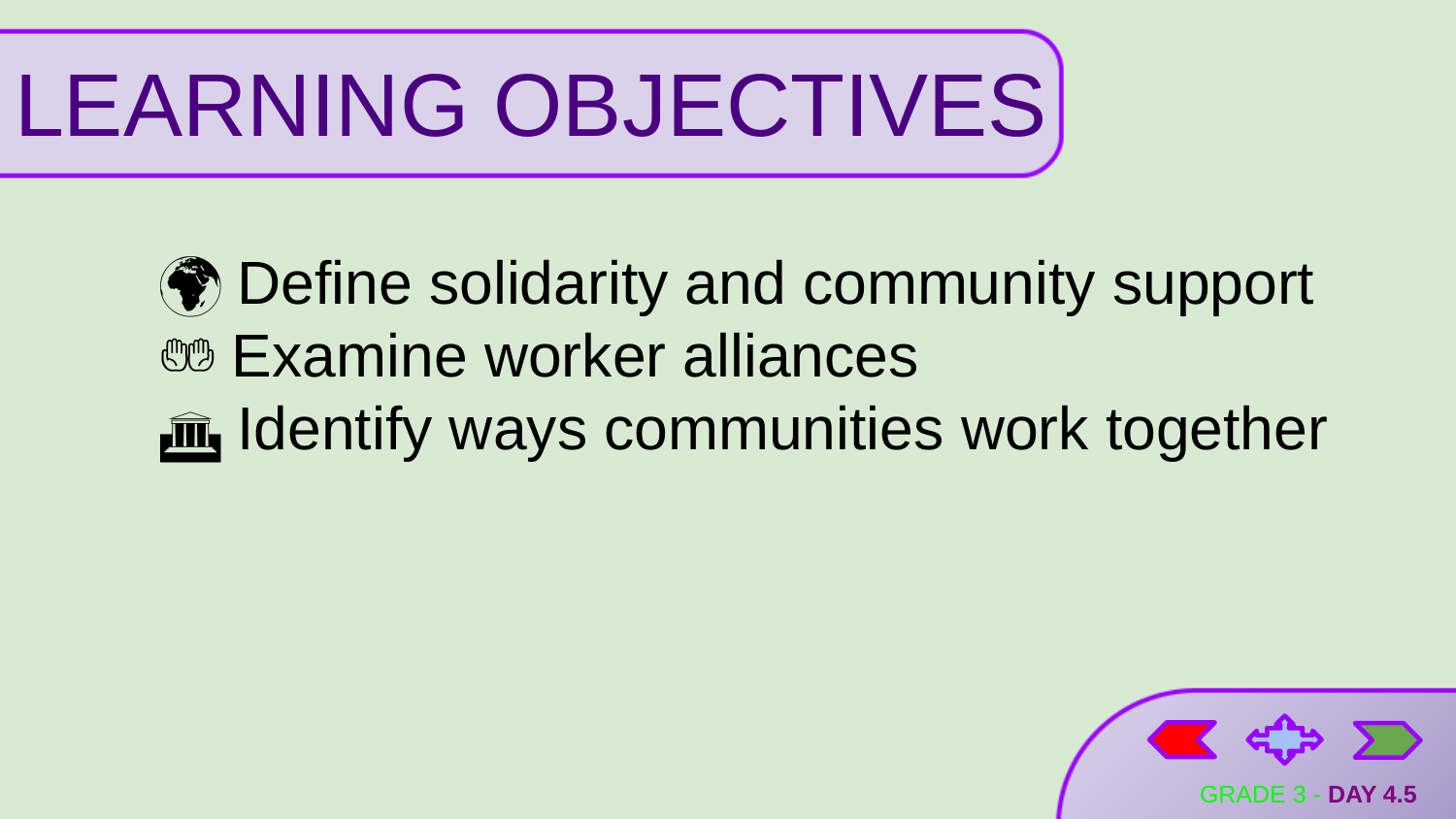

# LEARNING OBJECTIVES

🌍 Define solidarity and community support
🤲 Examine worker alliances
🏛️ Identify ways communities work together

GRADE 3 - DAY 4.5